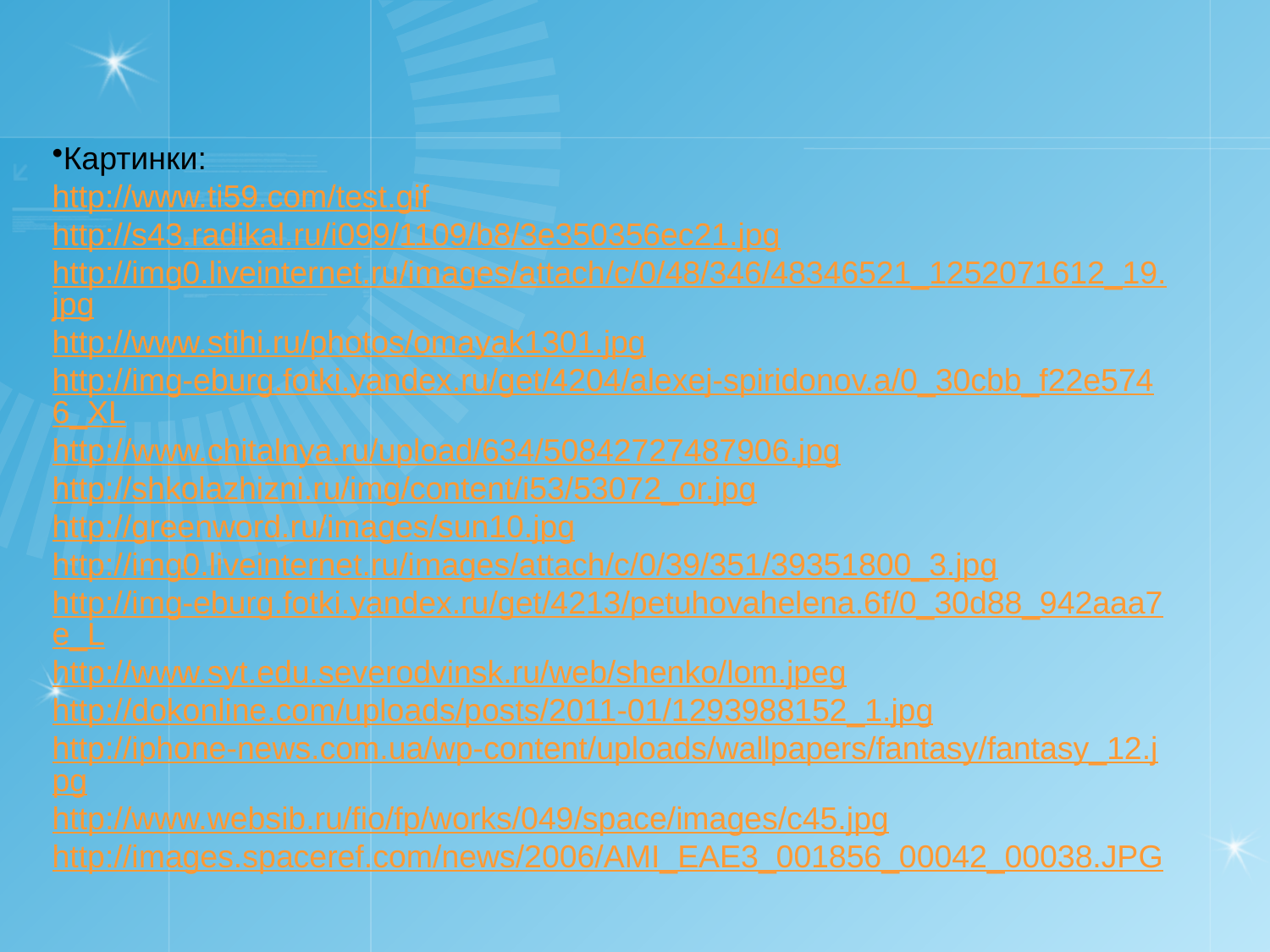

#
Картинки:
http://www.ti59.com/test.gif
http://s43.radikal.ru/i099/1109/b8/3e350356ec21.jpg
http://img0.liveinternet.ru/images/attach/c/0/48/346/48346521_1252071612_19.jpg
http://www.stihi.ru/photos/omayak1301.jpg
http://img-eburg.fotki.yandex.ru/get/4204/alexej-spiridonov.a/0_30cbb_f22e5746_XL
http://www.chitalnya.ru/upload/634/50842727487906.jpg
http://shkolazhizni.ru/img/content/i53/53072_or.jpg
http://greenword.ru/images/sun10.jpg
http://img0.liveinternet.ru/images/attach/c/0/39/351/39351800_3.jpg
http://img-eburg.fotki.yandex.ru/get/4213/petuhovahelena.6f/0_30d88_942aaa7e_L
http://www.syt.edu.severodvinsk.ru/web/shenko/lom.jpeg
http://dokonline.com/uploads/posts/2011-01/1293988152_1.jpg
http://iphone-news.com.ua/wp-content/uploads/wallpapers/fantasy/fantasy_12.jpg
http://www.websib.ru/fio/fp/works/049/space/images/c45.jpg
http://images.spaceref.com/news/2006/AMI_EAE3_001856_00042_00038.JPG